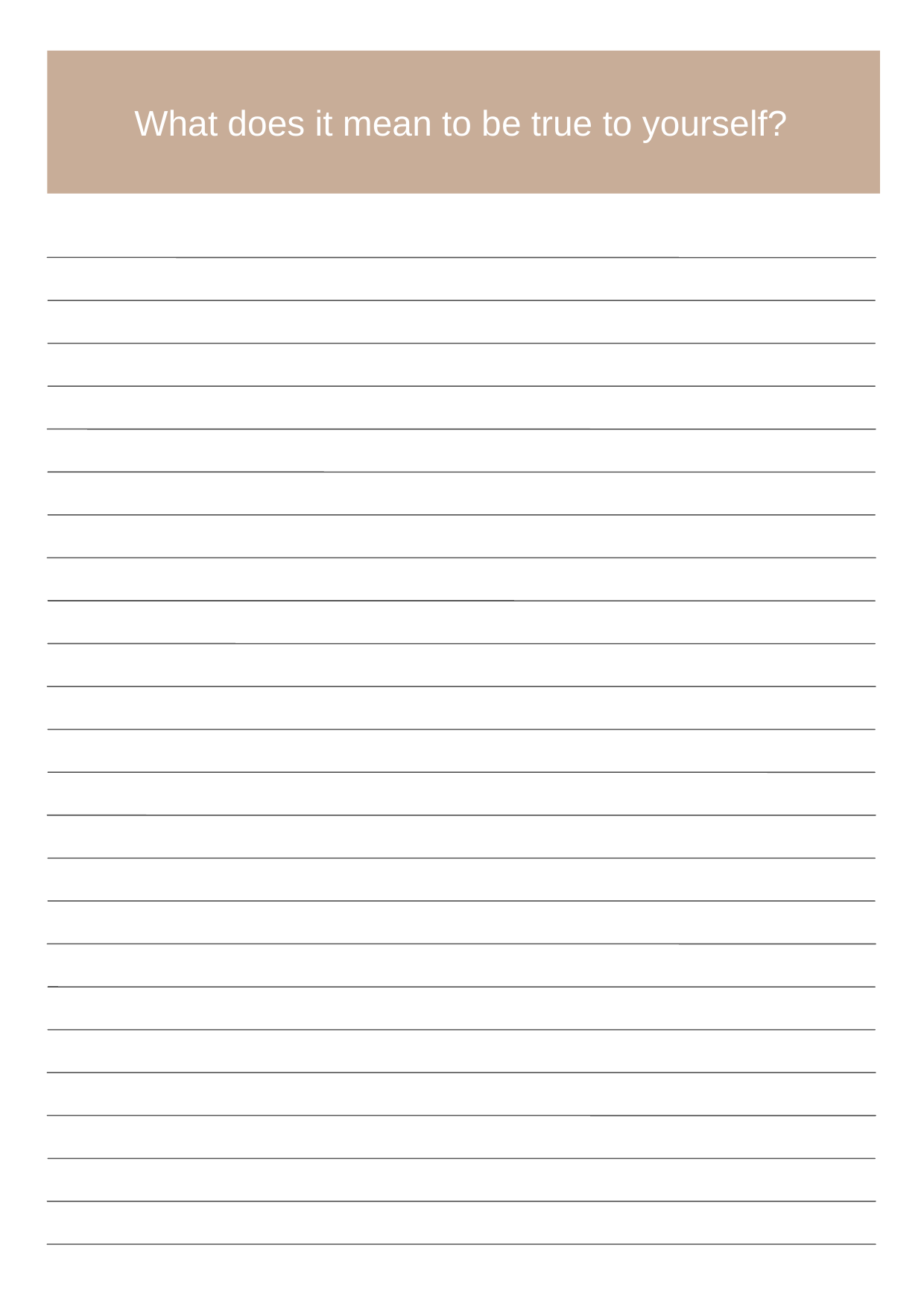

What does it mean to be true to yourself?